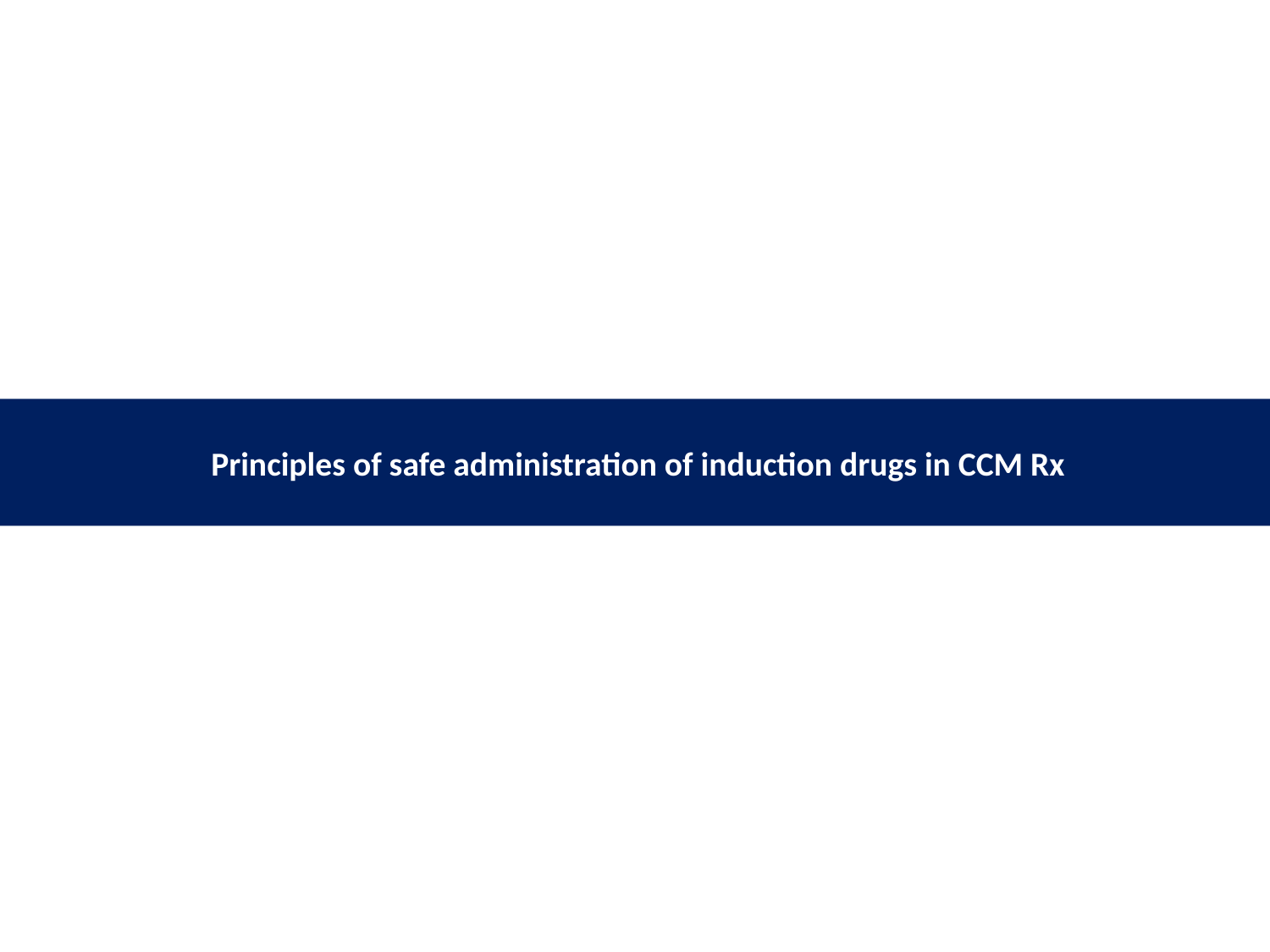

Principles of safe administration of induction drugs in CCM Rx